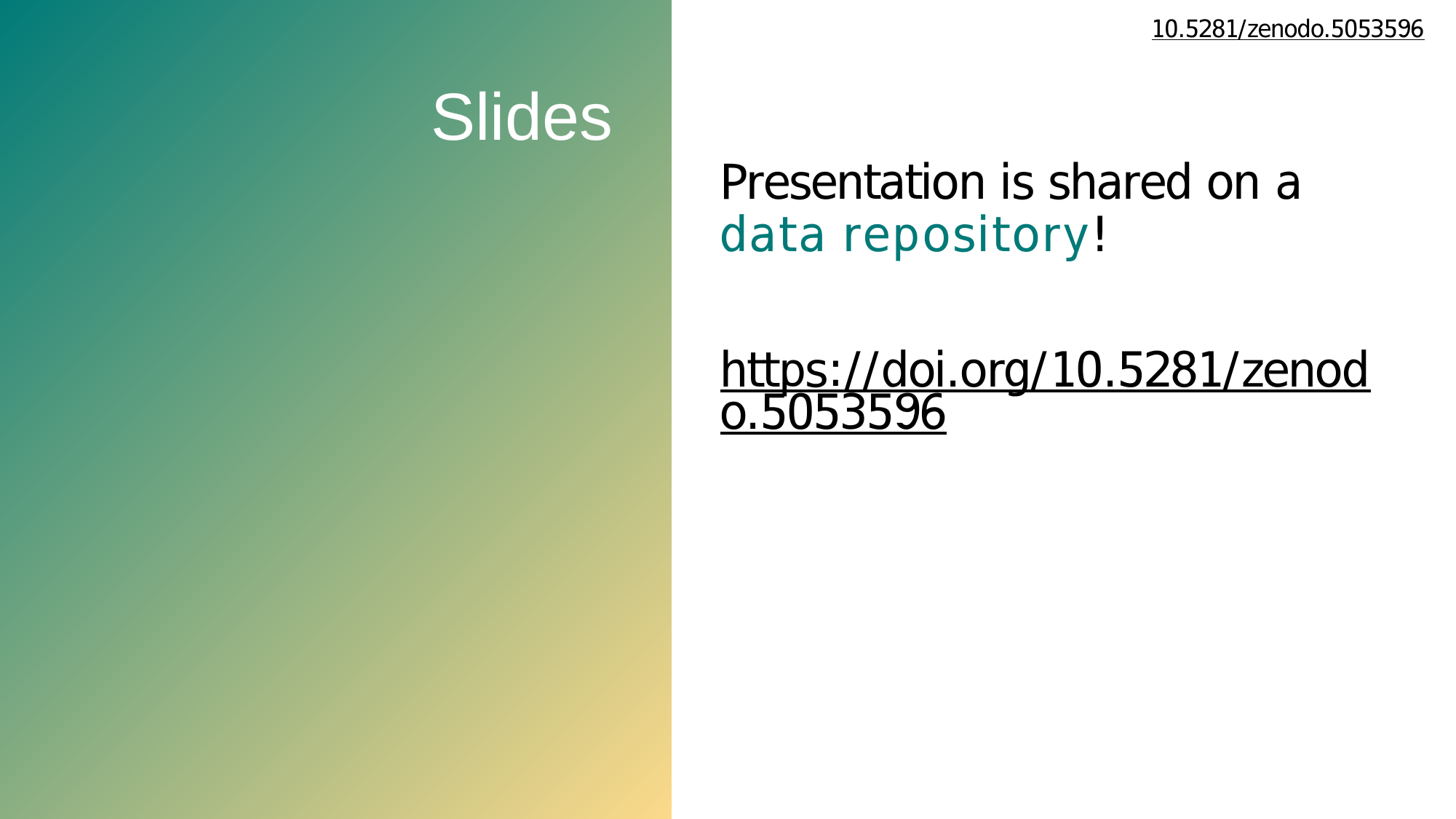

10.5281/zenodo.5053596
Slides
Presentation is shared on a data repository!

https://doi.org/10.5281/zenodo.5053596